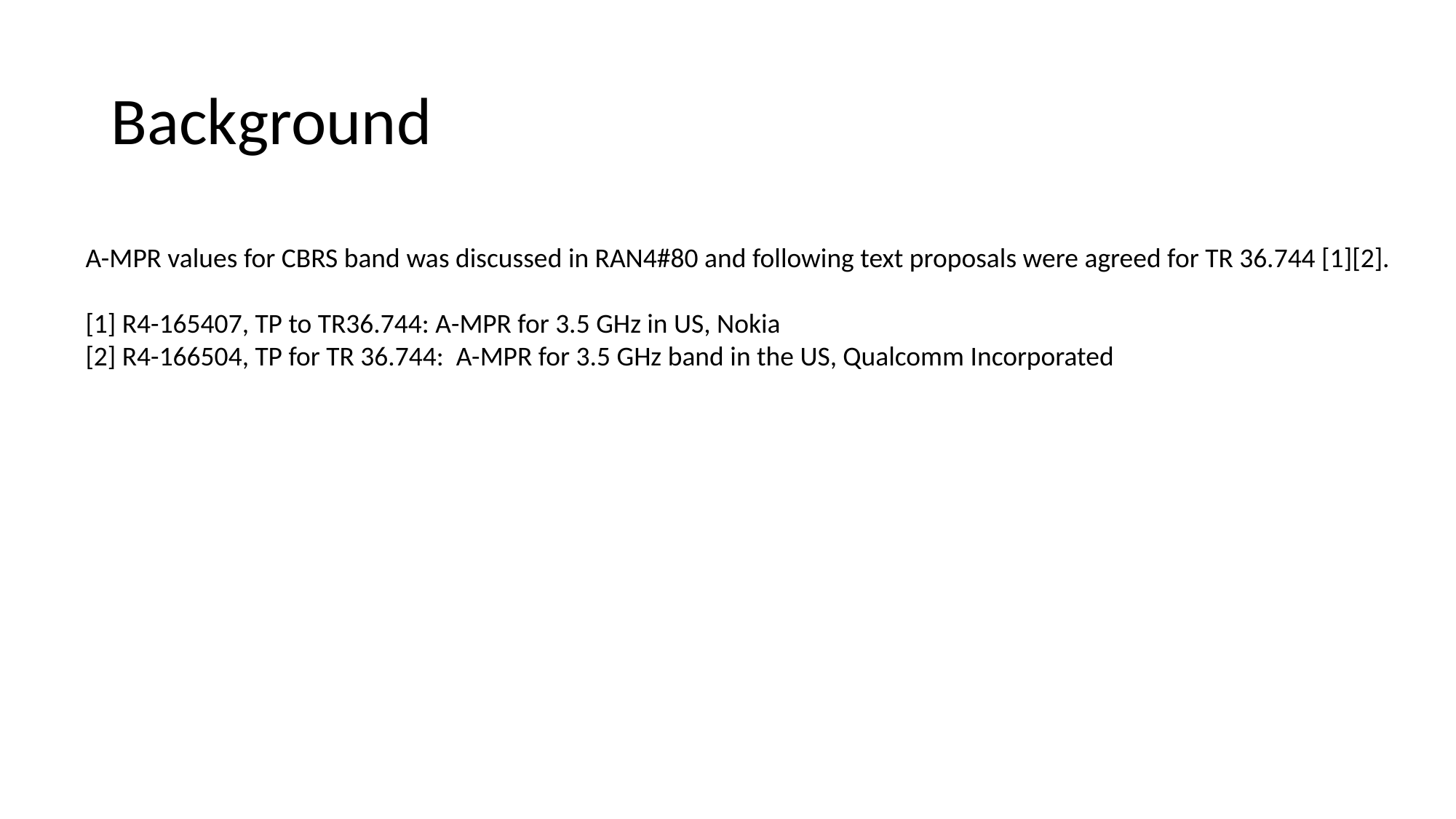

# Background
A-MPR values for CBRS band was discussed in RAN4#80 and following text proposals were agreed for TR 36.744 [1][2].

[1] R4-165407, TP to TR36.744: A-MPR for 3.5 GHz in US, Nokia
[2] R4-166504, TP for TR 36.744:  A-MPR for 3.5 GHz band in the US, Qualcomm Incorporated